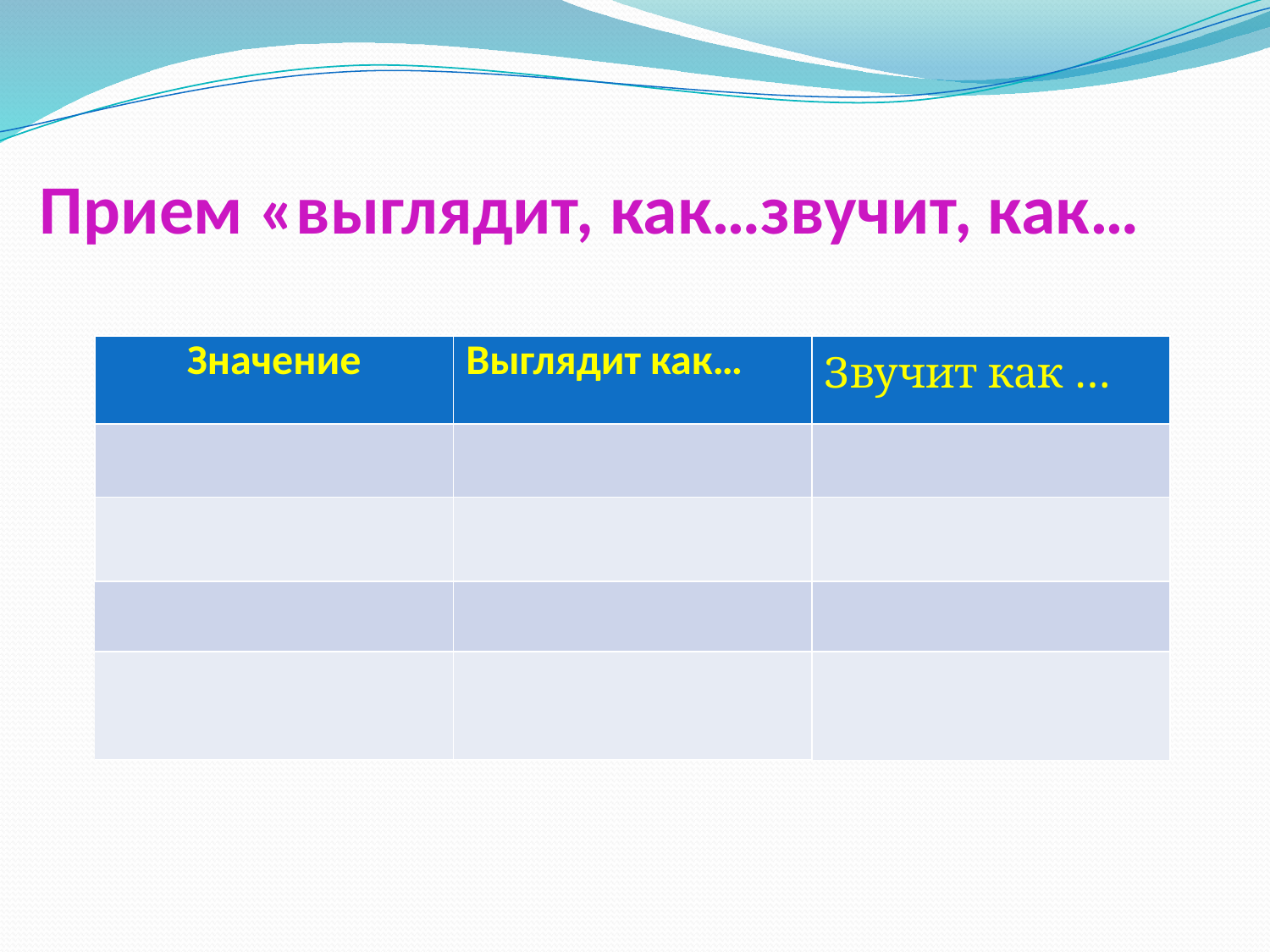

# Прием «выглядит, как…звучит, как…
| Значение | Выглядит как… | Звучит как … |
| --- | --- | --- |
|  |  |  |
|  |  |  |
|  |  |  |
|  |  |  |